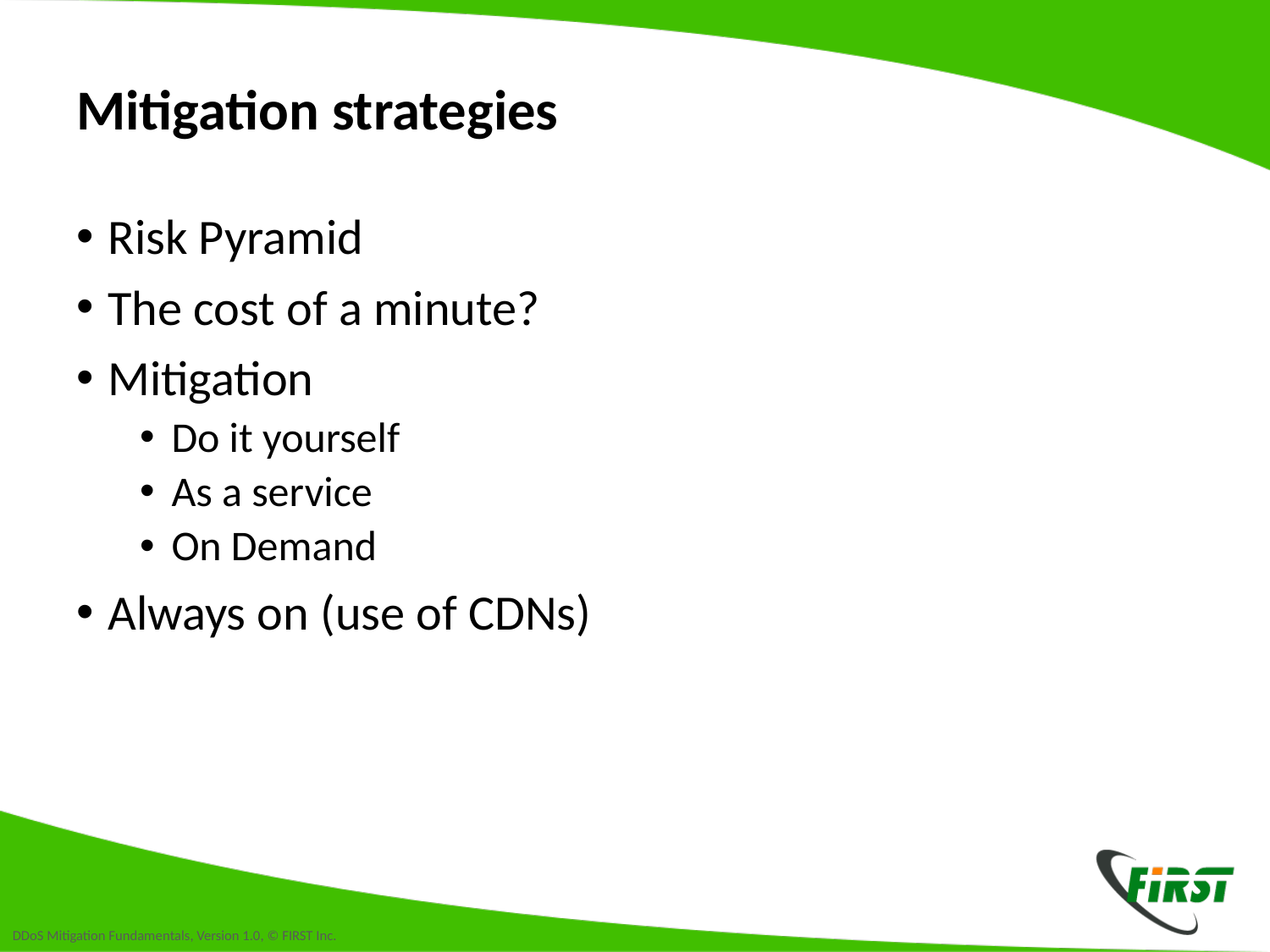

# Mitigation strategies
Risk Pyramid
The cost of a minute?
Mitigation
Do it yourself
As a service
On Demand
Always on (use of CDNs)